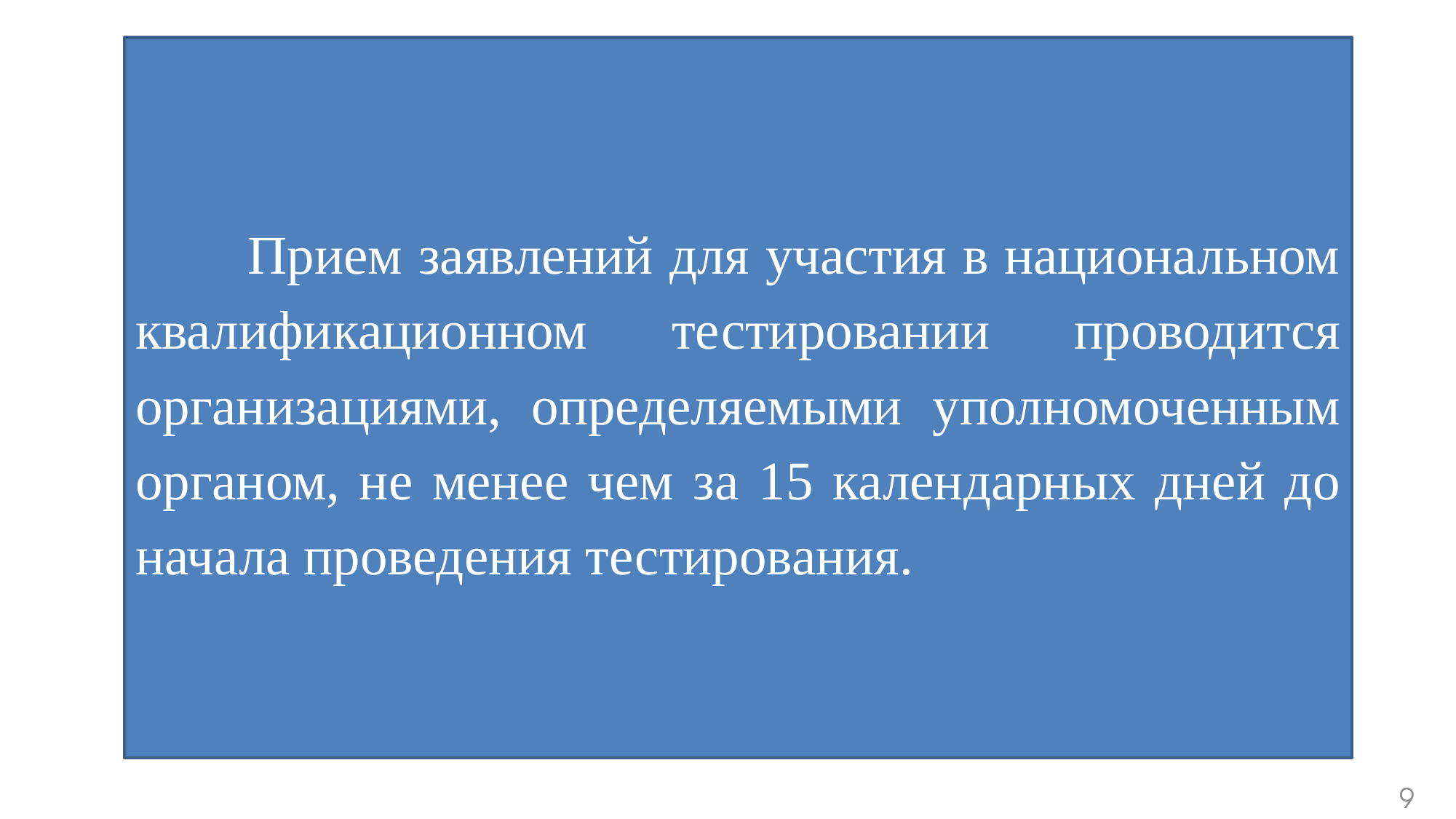

Прием заявлений для участия в национальном квалификационном тестировании проводится организациями, определяемыми уполномоченным органом, не менее чем за 15 календарных дней до начала проведения тестирования.
9